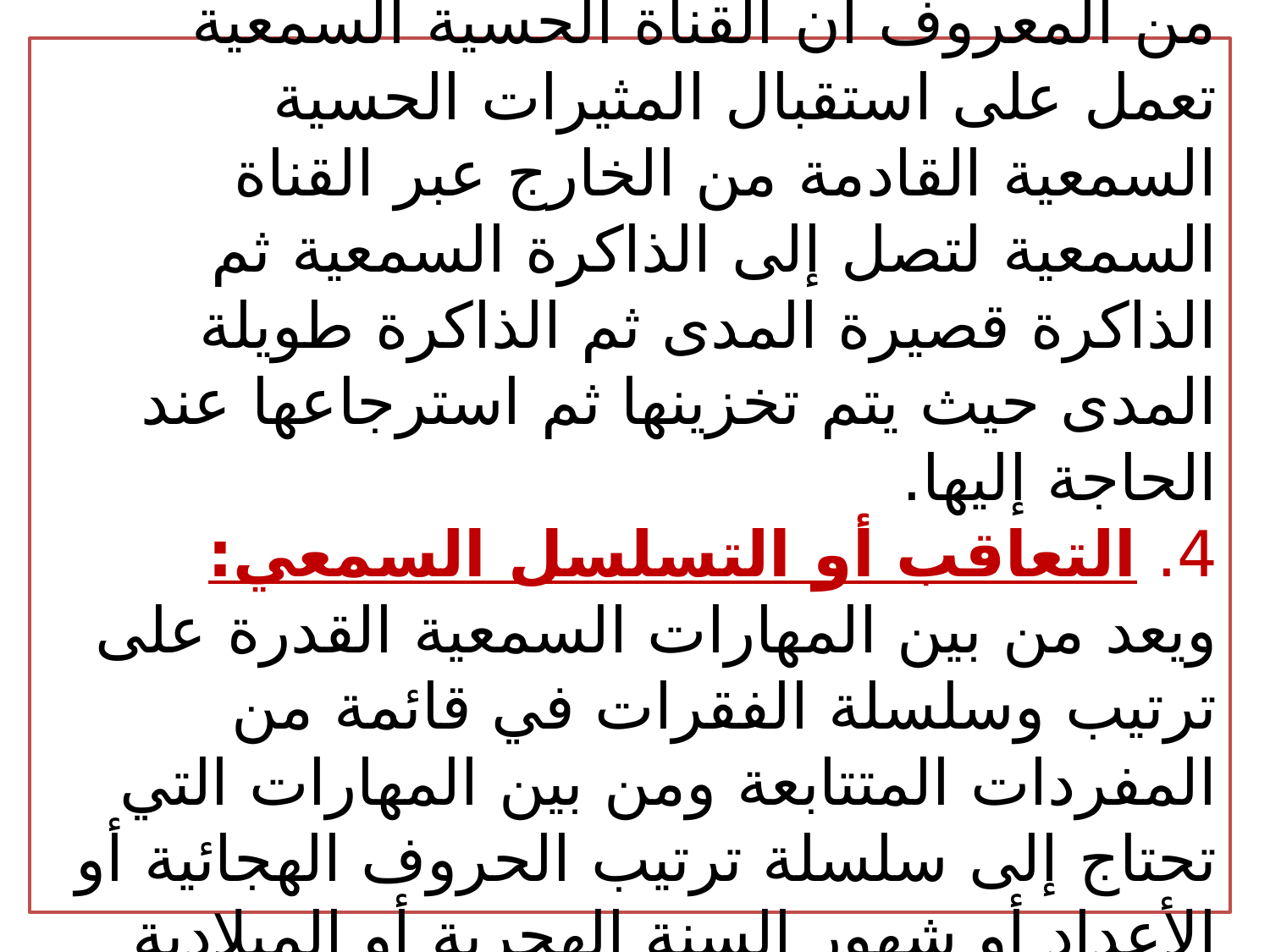

# 3. الذاكرة السمعية: من المعروف أن القناة الحسية السمعية تعمل على استقبال المثيرات الحسية السمعية القادمة من الخارج عبر القناة السمعية لتصل إلى الذاكرة السمعية ثم الذاكرة قصيرة المدى ثم الذاكرة طويلة المدى حيث يتم تخزينها ثم استرجاعها عند الحاجة إليها. 4. التعاقب أو التسلسل السمعي: ويعد من بين المهارات السمعية القدرة على ترتيب وسلسلة الفقرات في قائمة من المفردات المتتابعة ومن بين المهارات التي تحتاج إلى سلسلة ترتيب الحروف الهجائية أو الأعداد أو شهور السنة الهجرية أو الميلادية والتي يمكن تعليمها للأفراد.